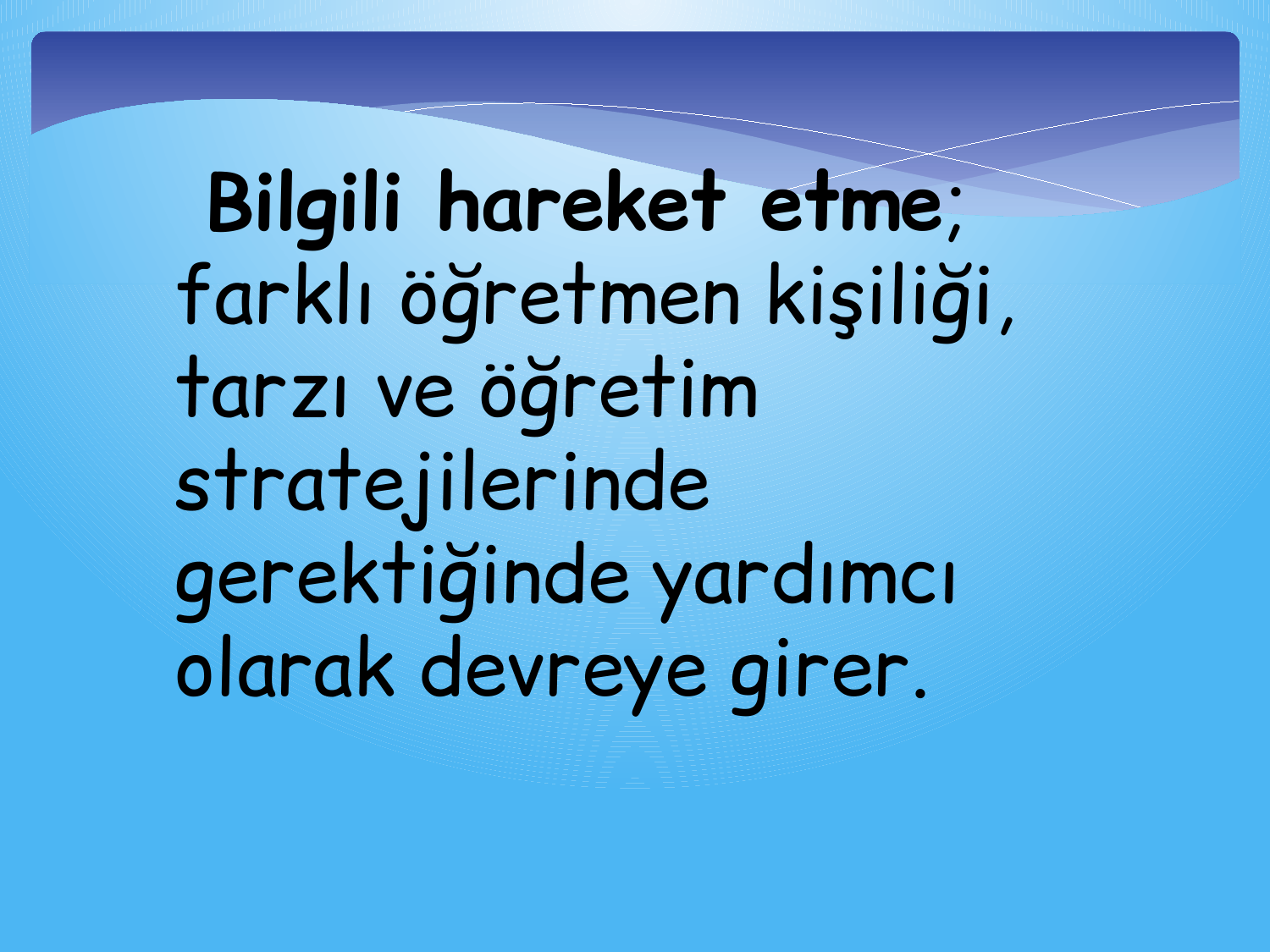

Bilgili hareket etme; farklı öğretmen kişiliği, tarzı ve öğretim stratejilerinde gerektiğinde yardımcı olarak devreye girer.